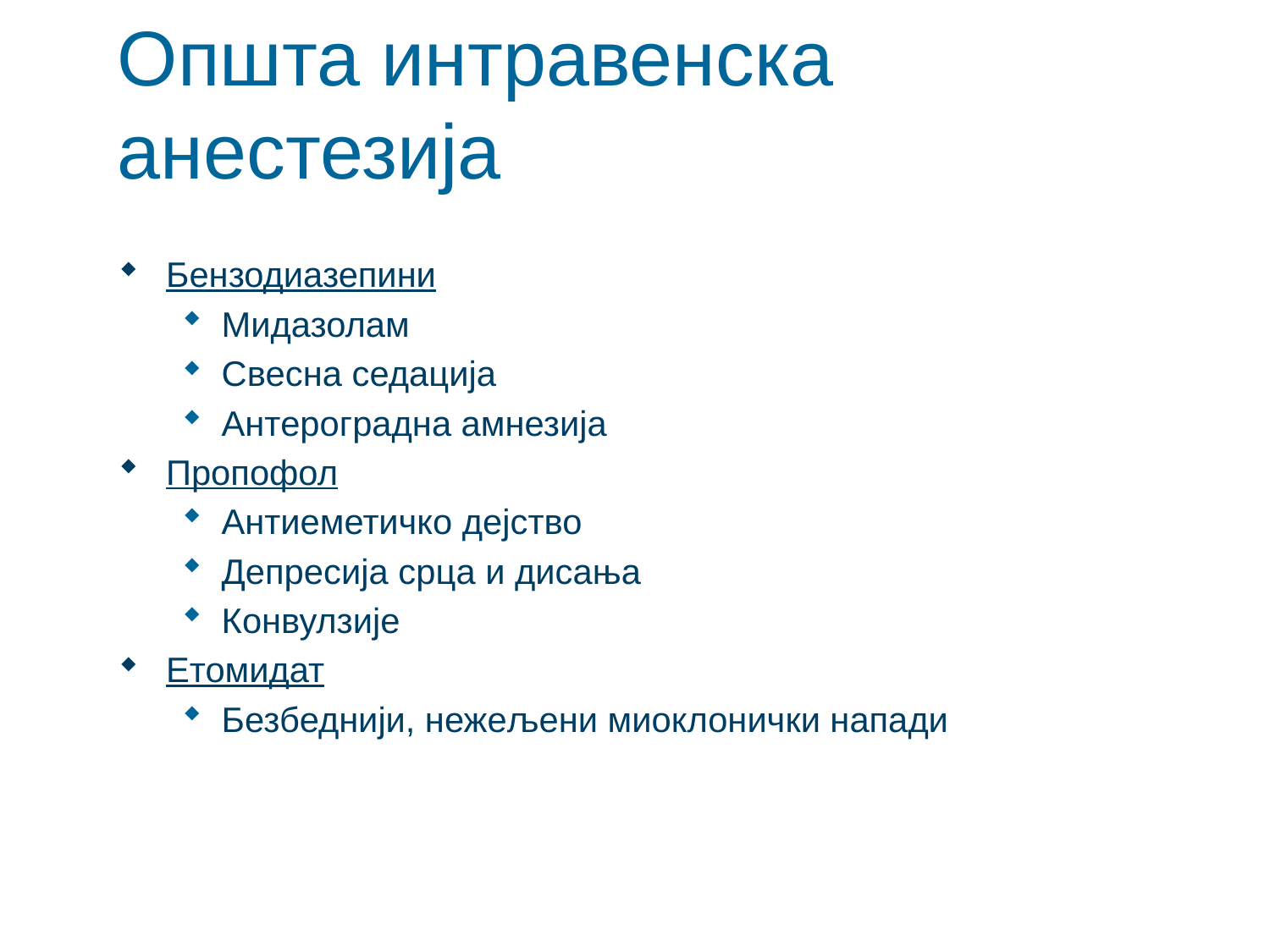

# Општа интравенска анестезија
Бензодиазепини
Мидазолам
Свесна седација
Антероградна амнезија
Пропофол
Антиеметичко дејство
Депресија срца и дисања
Конвулзије
Етомидат
Безбеднији, нежељени миоклонички напади